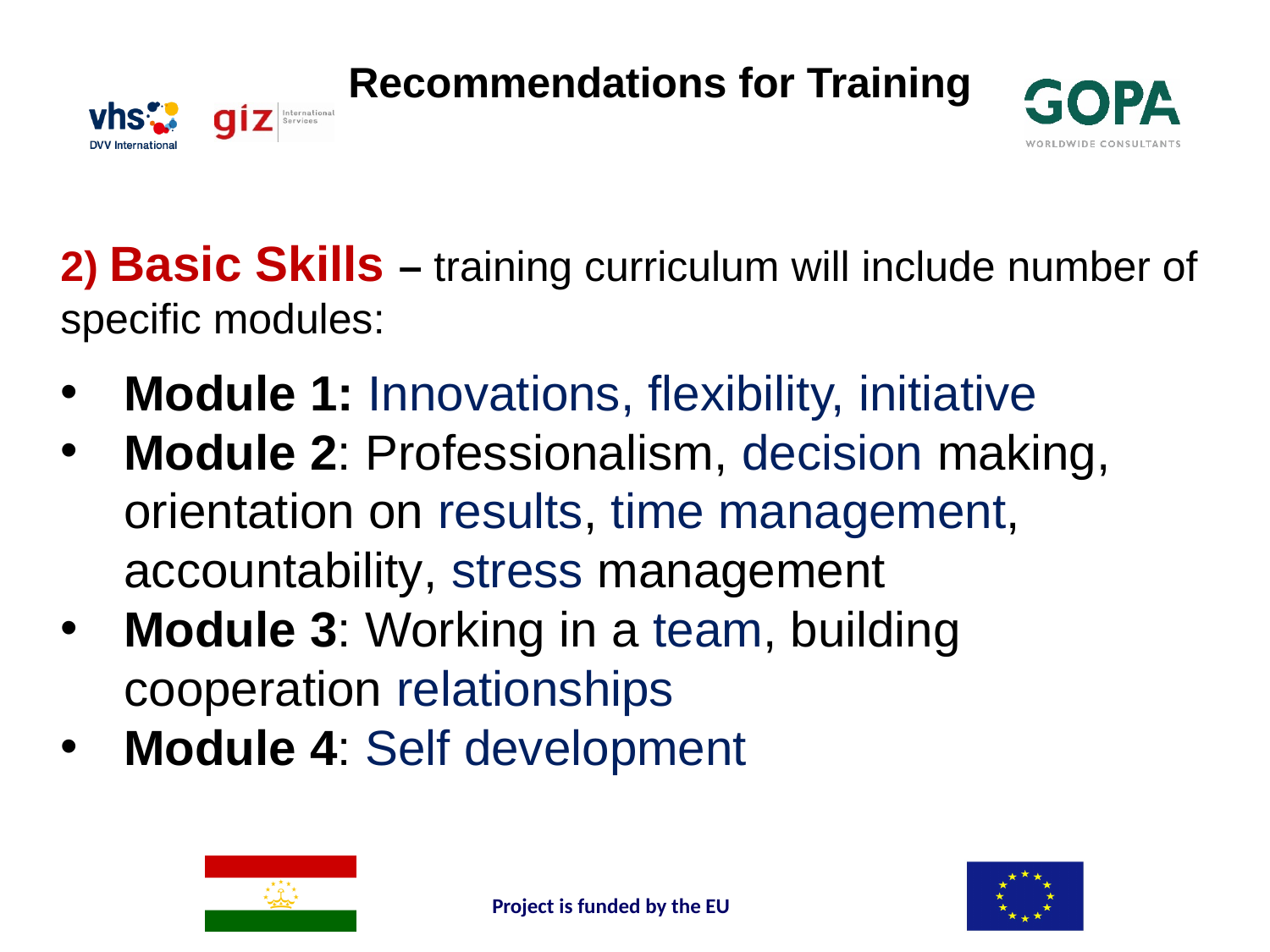

# Recommendations for Training
2) Basic Skills – training curriculum will include number of specific modules:

Module 1: Innovations, flexibility, initiative
Module 2: Professionalism, decision making, orientation on results, time management, accountability, stress management
Module 3: Working in a team, building cooperation relationships
Module 4: Self development

Project is funded by the EU